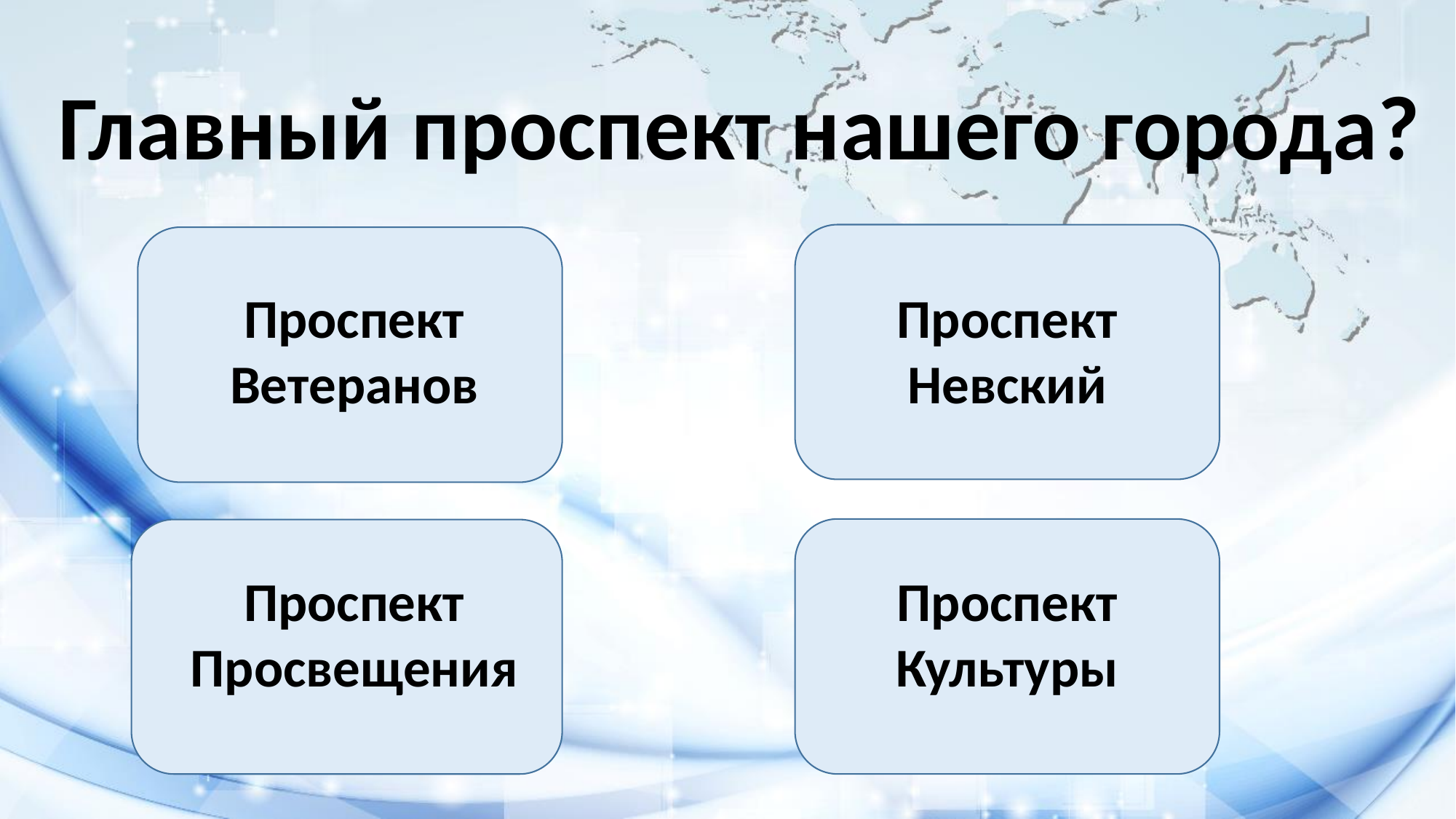

Главный проспект нашего города?

Проспект Ветеранов
Проспект Невский

Проспект Просвещения
Проспект Культуры